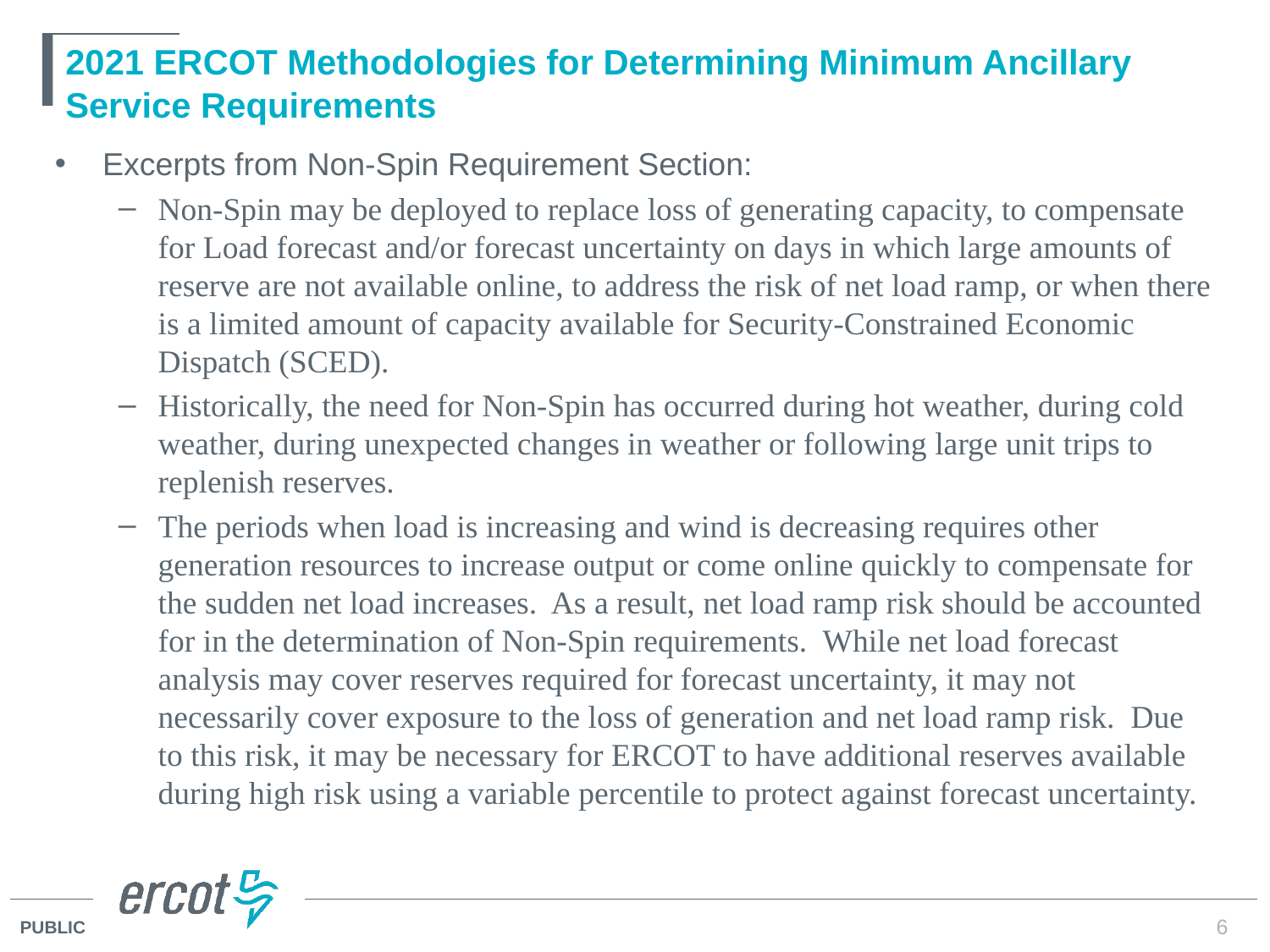

# 2021 ERCOT Methodologies for Determining Minimum Ancillary Service Requirements
Excerpts from Non-Spin Requirement Section:
Non-Spin may be deployed to replace loss of generating capacity, to compensate for Load forecast and/or forecast uncertainty on days in which large amounts of reserve are not available online, to address the risk of net load ramp, or when there is a limited amount of capacity available for Security-Constrained Economic Dispatch (SCED).
Historically, the need for Non-Spin has occurred during hot weather, during cold weather, during unexpected changes in weather or following large unit trips to replenish reserves.
The periods when load is increasing and wind is decreasing requires other generation resources to increase output or come online quickly to compensate for the sudden net load increases.  As a result, net load ramp risk should be accounted for in the determination of Non-Spin requirements.  While net load forecast analysis may cover reserves required for forecast uncertainty, it may not necessarily cover exposure to the loss of generation and net load ramp risk.  Due to this risk, it may be necessary for ERCOT to have additional reserves available during high risk using a variable percentile to protect against forecast uncertainty.
6